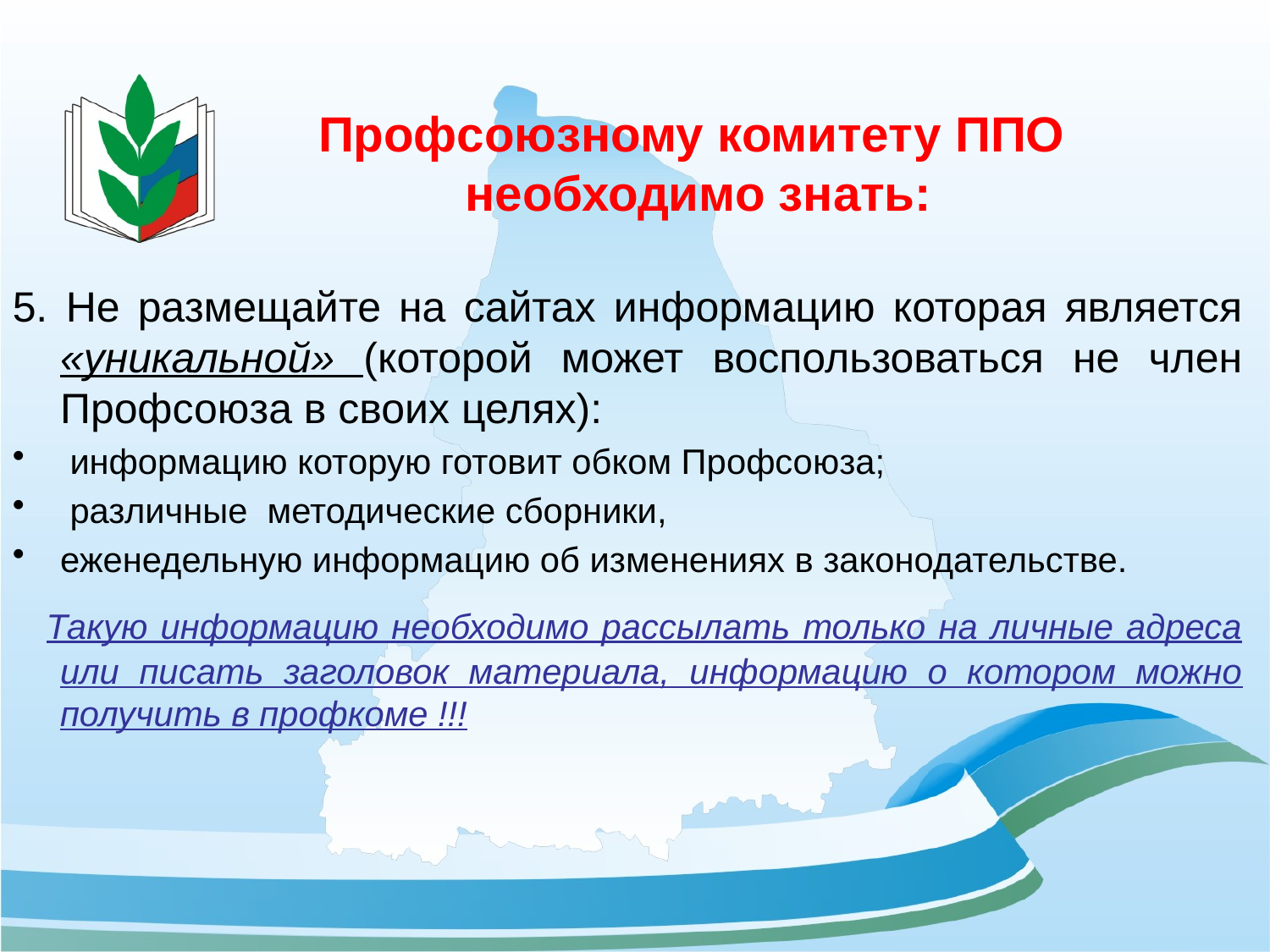

# Профсоюзному комитету ППО необходимо знать:

5. Не размещайте на сайтах информацию которая является «уникальной» (которой может воспользоваться не член Профсоюза в своих целях):
 информацию которую готовит обком Профсоюза;
 различные  методические сборники,
еженедельную информацию об изменениях в законодательстве.
  Такую информацию необходимо рассылать только на личные адреса или писать заголовок материала, информацию о котором можно получить в профкоме !!!